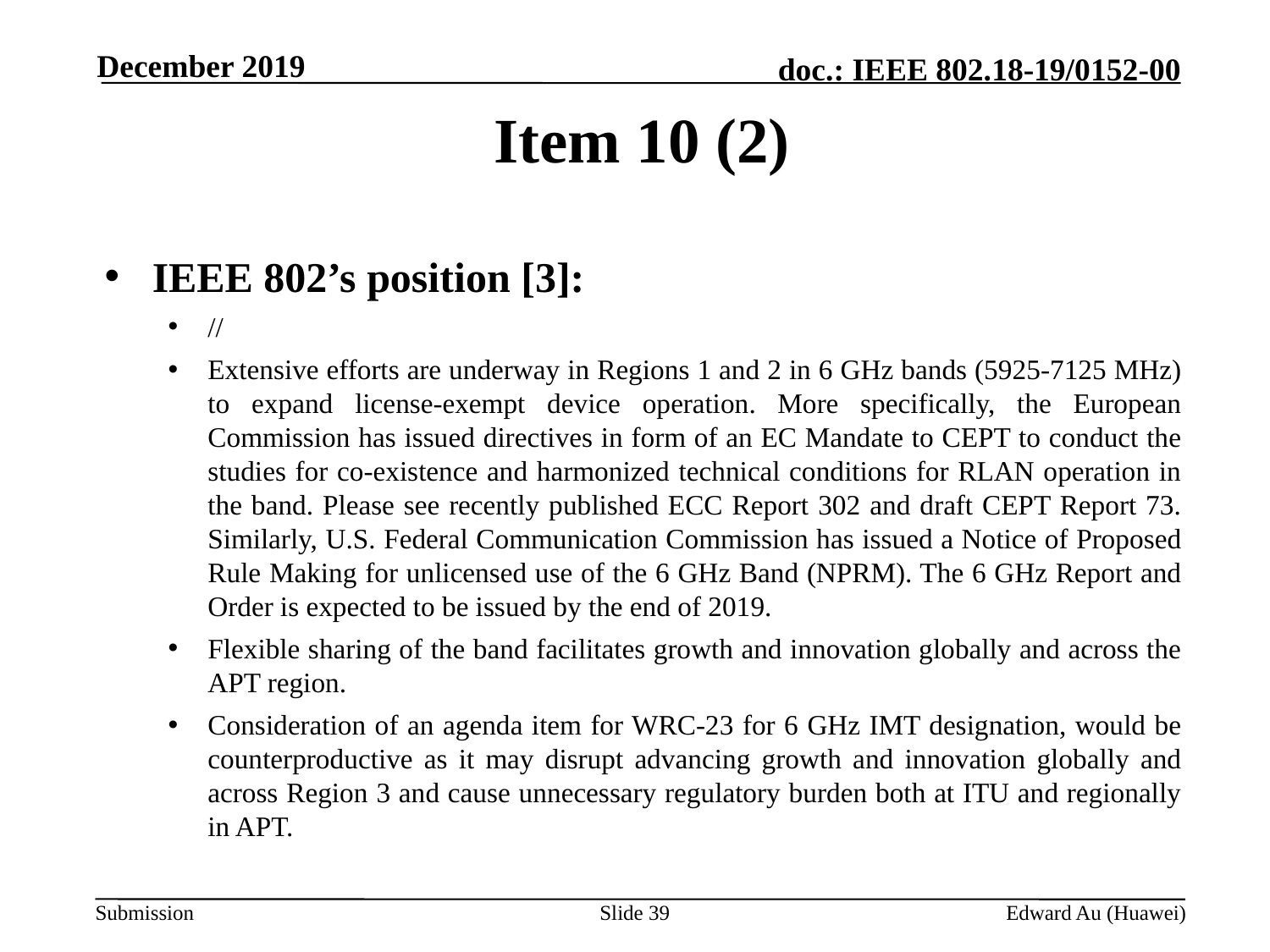

December 2019
# Item 10 (2)
IEEE 802’s position [3]:
//
Extensive efforts are underway in Regions 1 and 2 in 6 GHz bands (5925-7125 MHz) to expand license-exempt device operation. More specifically, the European Commission has issued directives in form of an EC Mandate to CEPT to conduct the studies for co-existence and harmonized technical conditions for RLAN operation in the band. Please see recently published ECC Report 302 and draft CEPT Report 73. Similarly, U.S. Federal Communication Commission has issued a Notice of Proposed Rule Making for unlicensed use of the 6 GHz Band (NPRM). The 6 GHz Report and Order is expected to be issued by the end of 2019.
Flexible sharing of the band facilitates growth and innovation globally and across the APT region.
Consideration of an agenda item for WRC-23 for 6 GHz IMT designation, would be counterproductive as it may disrupt advancing growth and innovation globally and across Region 3 and cause unnecessary regulatory burden both at ITU and regionally in APT.
Slide 39
Edward Au (Huawei)